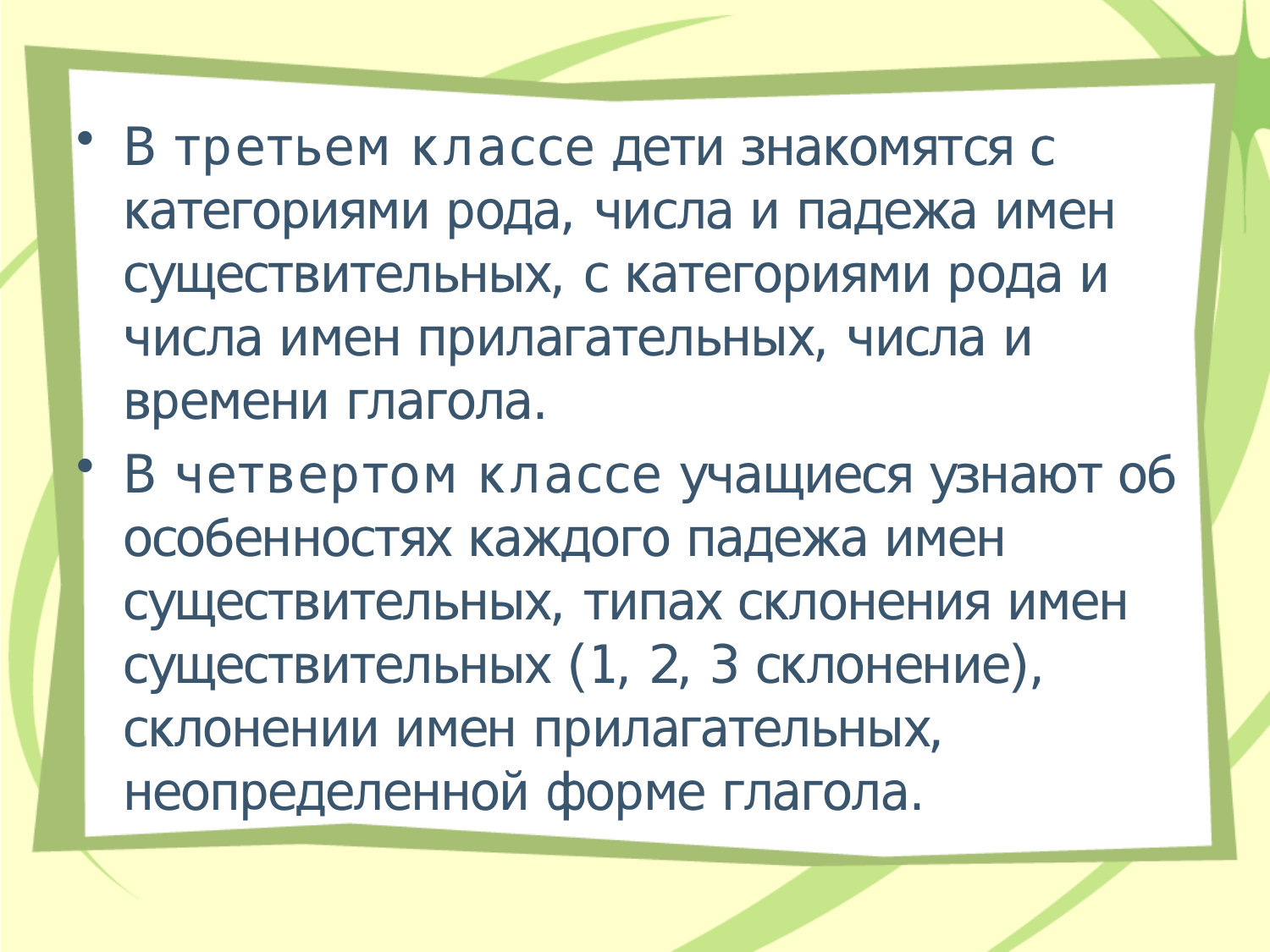

В третьем классе дети знакомятся с категориями рода, числа и падежа имен существительных, с категориями рода и числа имен прилагательных, числа и времени глагола.
В четвертом классе учащиеся узнают об особенностях каждого падежа имен существительных, типах склонения имен существительных (1, 2, 3 склонение), склонении имен прилагательных, неопределенной форме глагола.